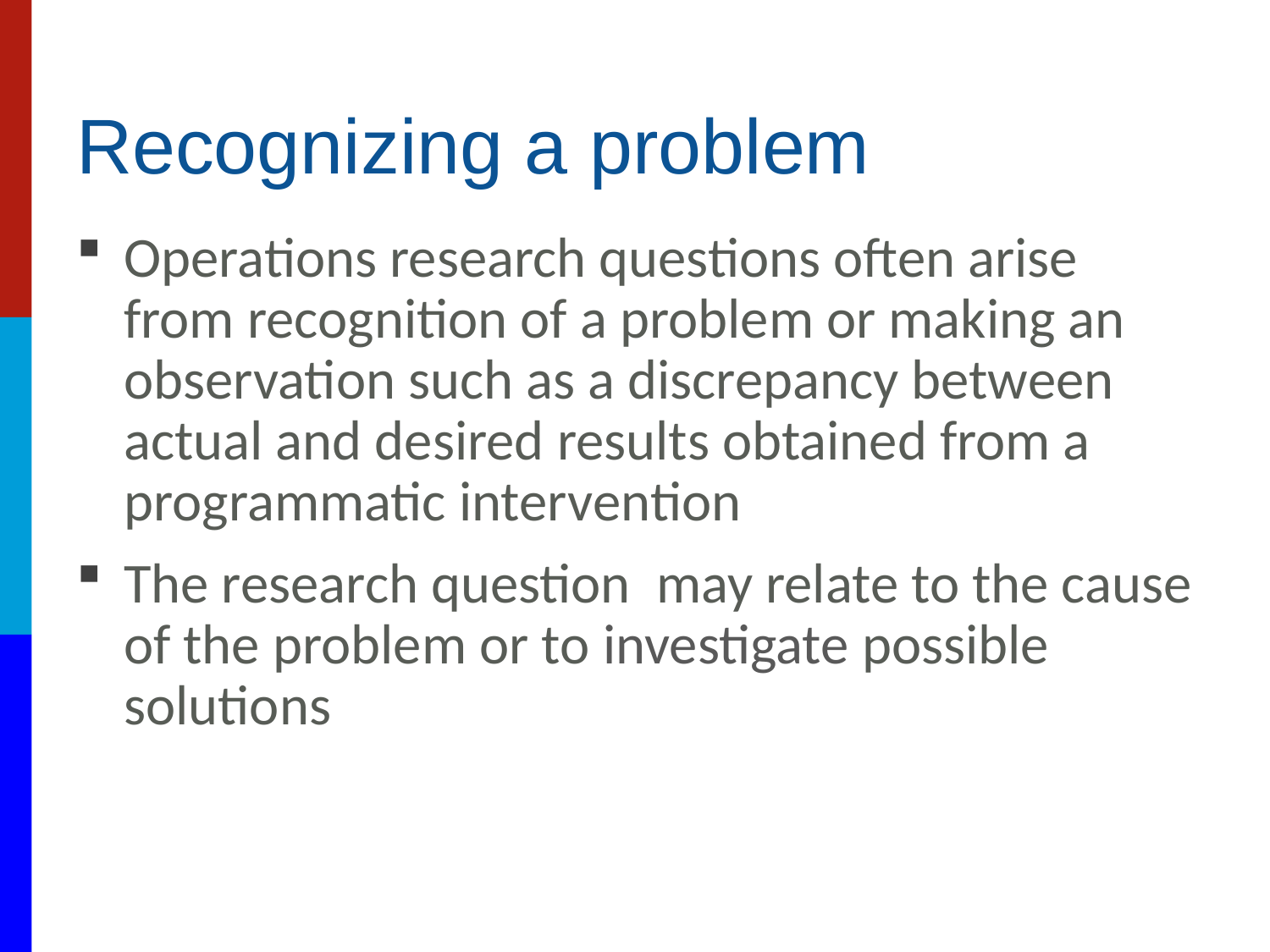

# Recognizing a problem
Operations research questions often arise from recognition of a problem or making an observation such as a discrepancy between actual and desired results obtained from a programmatic intervention
The research question  may relate to the cause of the problem or to investigate possible solutions